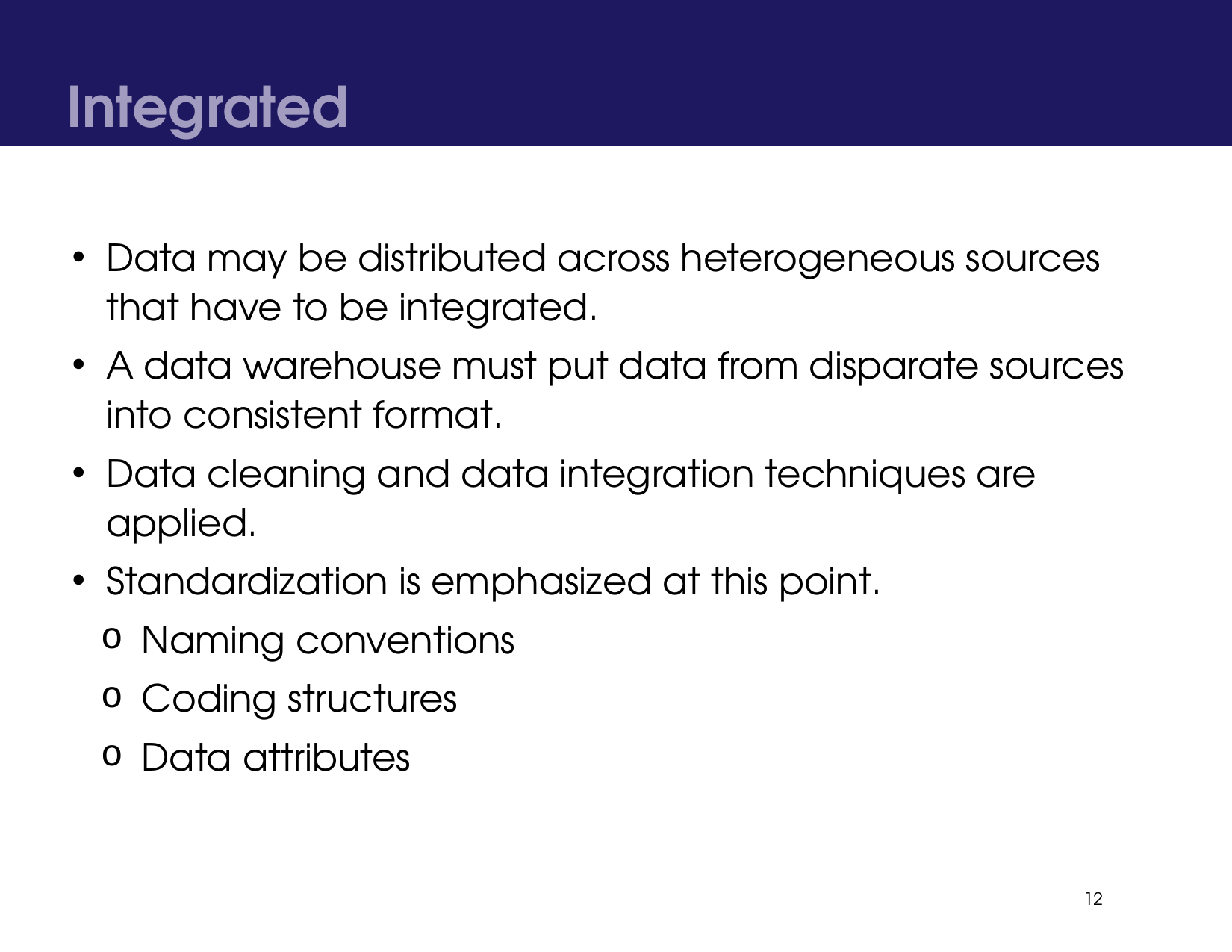

# Integrated
Data may be distributed across heterogeneous sources that have to be integrated.
A data warehouse must put data from disparate sources into consistent format.
Data cleaning and data integration techniques are applied.
Standardization is emphasized at this point.
Naming conventions
Coding structures
Data attributes

12